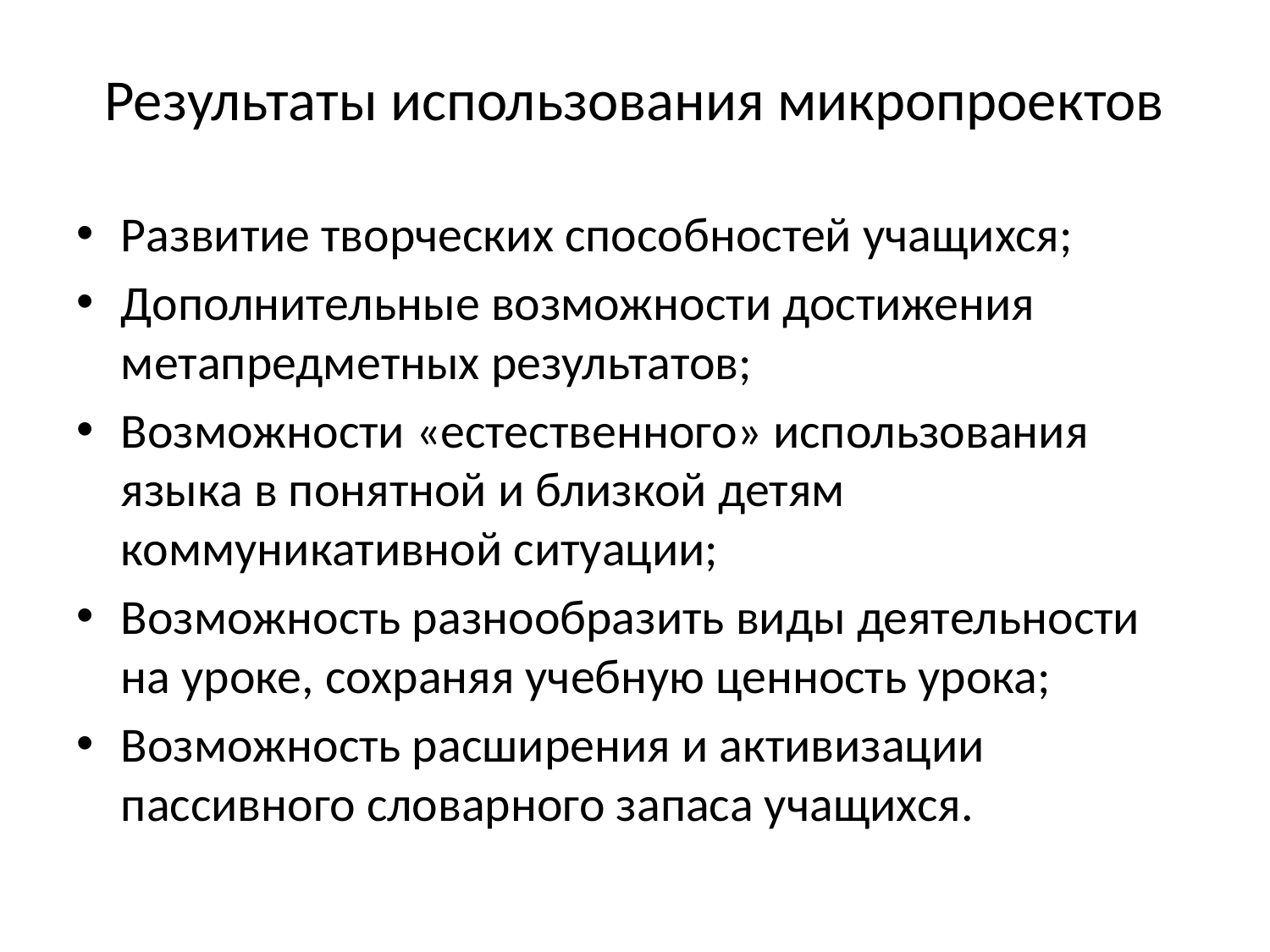

# Результаты использования микропроектов
Развитие творческих способностей учащихся;
Дополнительные возможности достижения метапредметных результатов;
Возможности «естественного» использования языка в понятной и близкой детям коммуникативной ситуации;
Возможность разнообразить виды деятельности на уроке, сохраняя учебную ценность урока;
Возможность расширения и активизации пассивного словарного запаса учащихся.